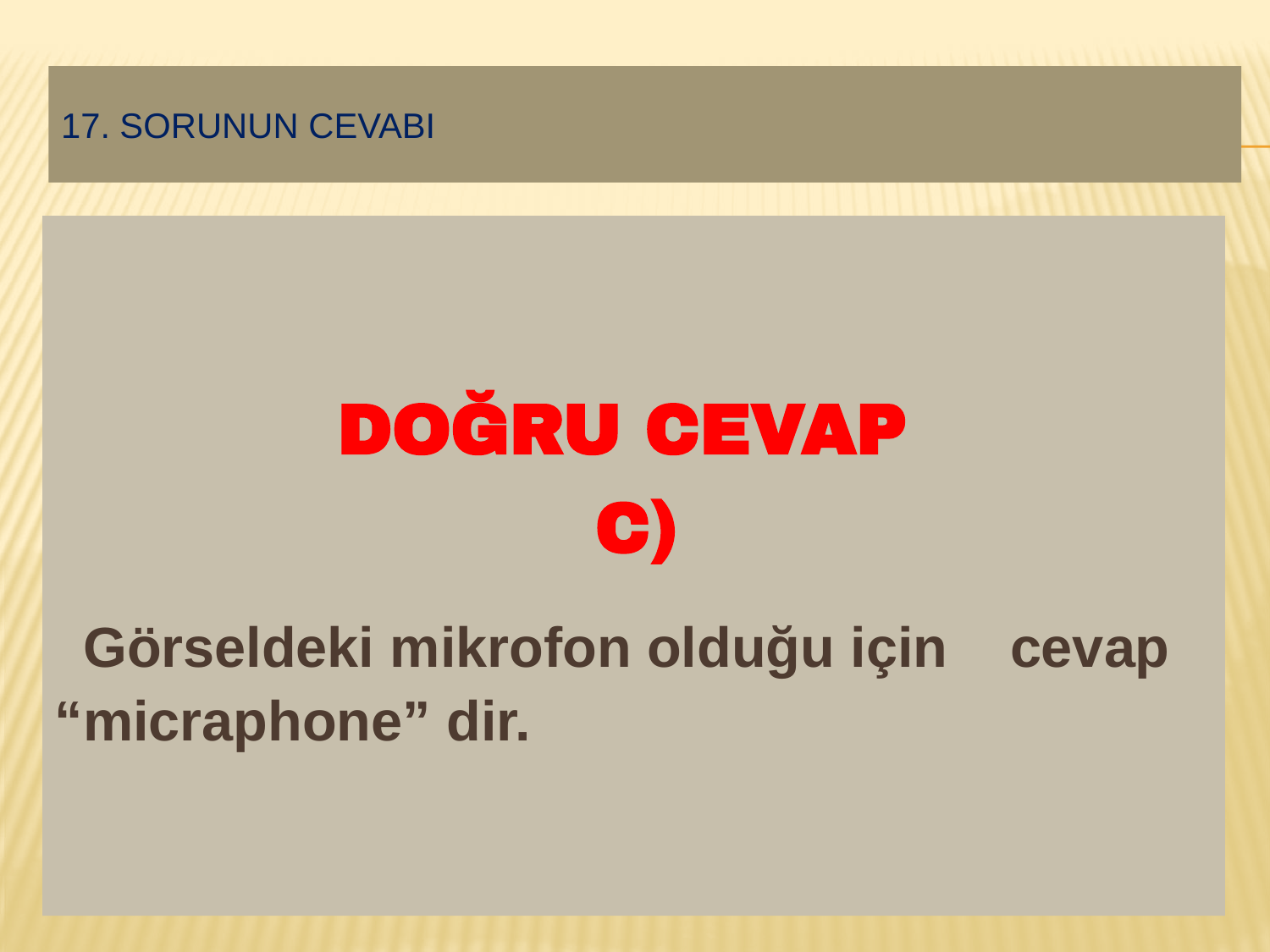

# 17. Sorunun cevabI

               DOĞRU CEVAP
                       C)
 Görseldeki mikrofon olduğu için    cevap “micraphone” dir.